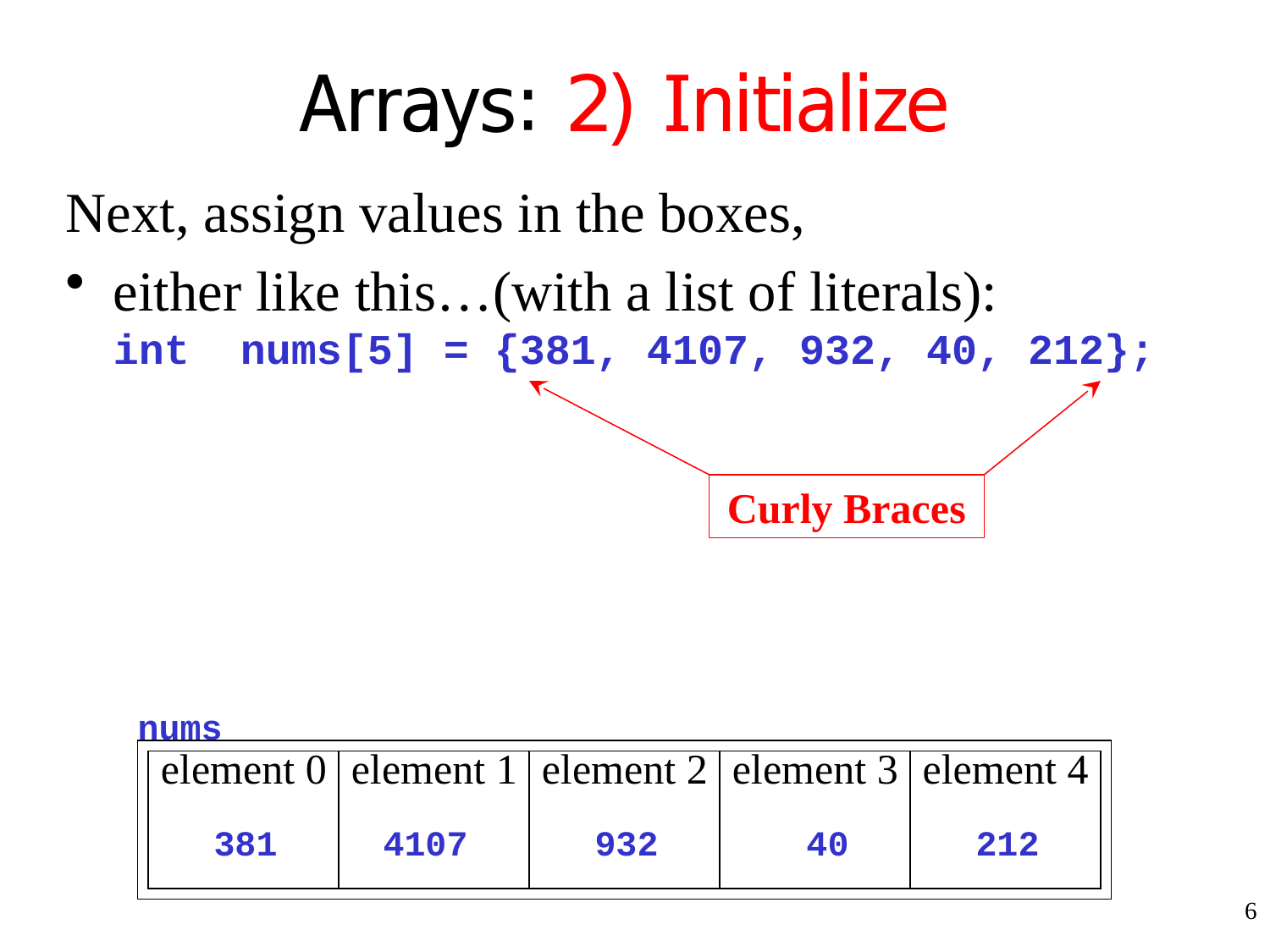

# Arrays: 2) Initialize
Next, assign values in the boxes,
either like this…(with a list of literals):
int  nums[5] = {381, 4107, 932, 40, 212};

Curly Braces
nums
element 0
element 1
element 2
element 3
element 4

381     4107      932       40      212
6